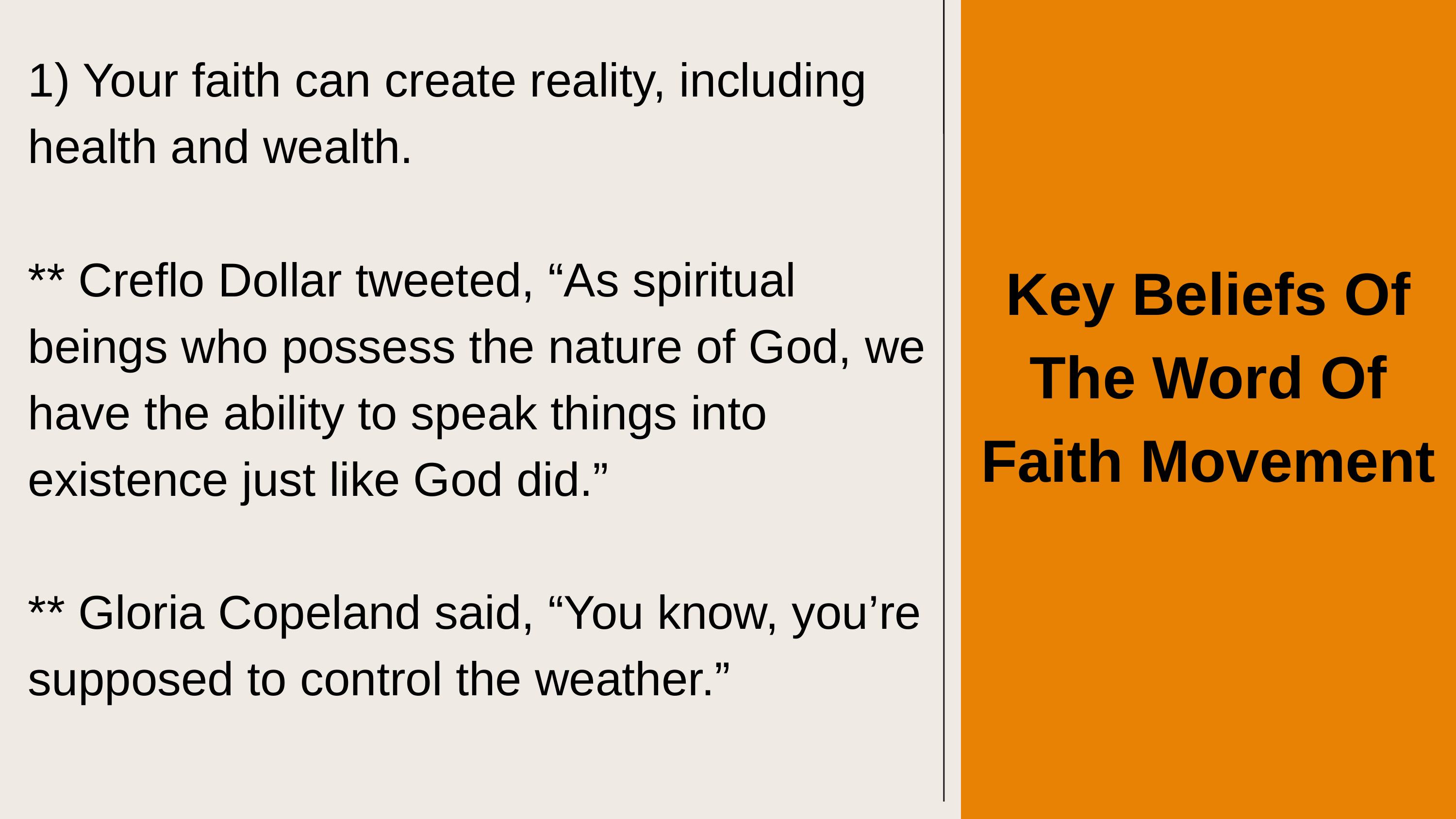

1) Your faith can create reality, including health and wealth.

** Creflo Dollar tweeted, “As spiritual beings who possess the nature of God, we have the ability to speak things into existence just like God did.”

** Gloria Copeland said, “You know, you’re supposed to control the weather.”
Key Beliefs Of The Word Of Faith Movement